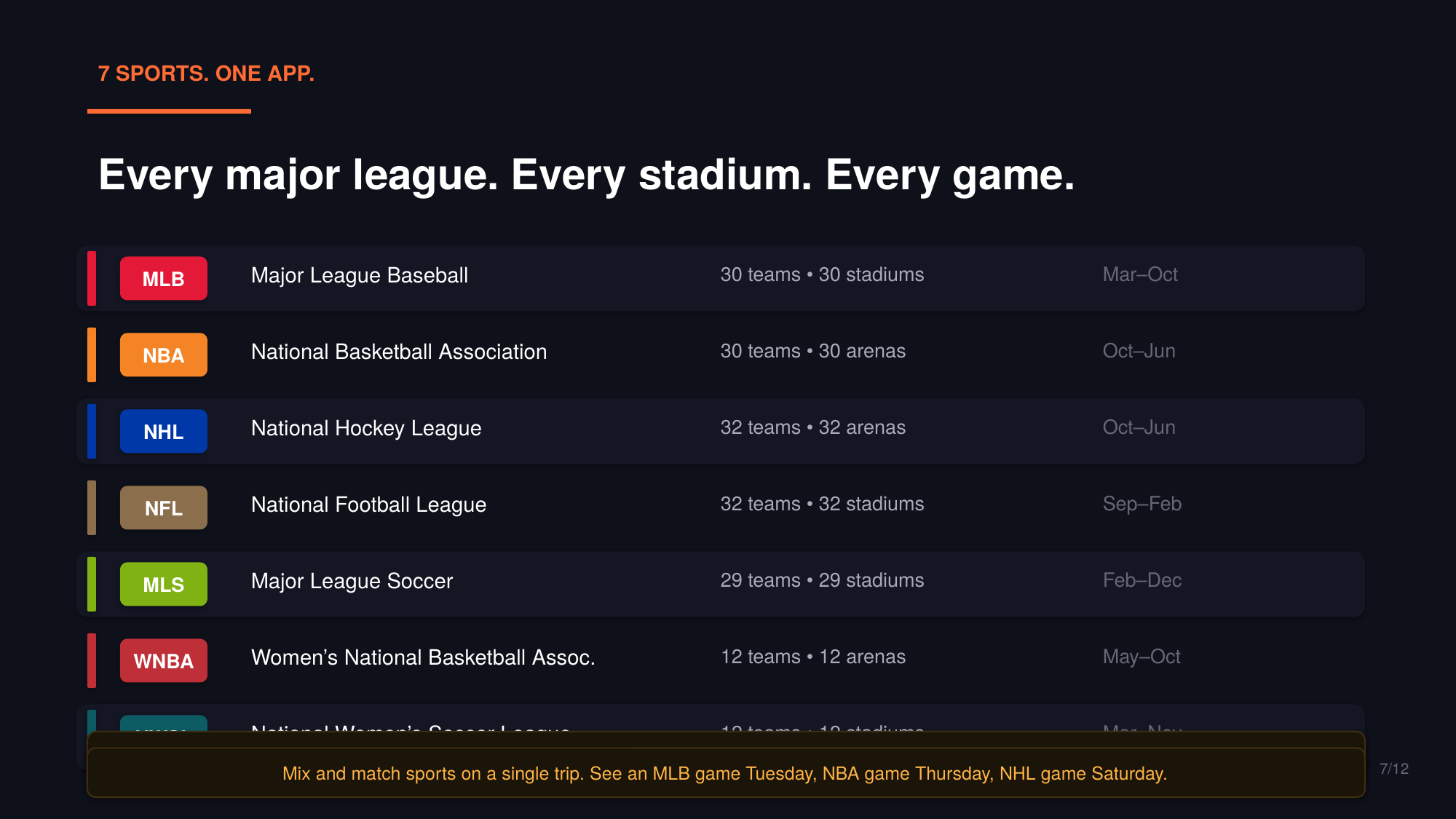

7 SPORTS. ONE APP.

Every major league. Every stadium. Every game.

MLB
Major League Baseball
30 teams • 30 stadiums
Mar–Oct

NBA
National Basketball Association
30 teams • 30 arenas
Oct–Jun

NHL
National Hockey League
32 teams • 32 arenas
Oct–Jun

NFL
National Football League
32 teams • 32 stadiums
Sep–Feb

MLS
Major League Soccer
29 teams • 29 stadiums
Feb–Dec

WNBA
Women’s National Basketball Assoc.
12 teams • 12 arenas
May–Oct

NWSL
National Women’s Soccer League
12 teams • 12 stadiums
Mar–Nov

Mix and match sports on a single trip. See an MLB game Tuesday, NBA game Thursday, NHL game Saturday.
7/12